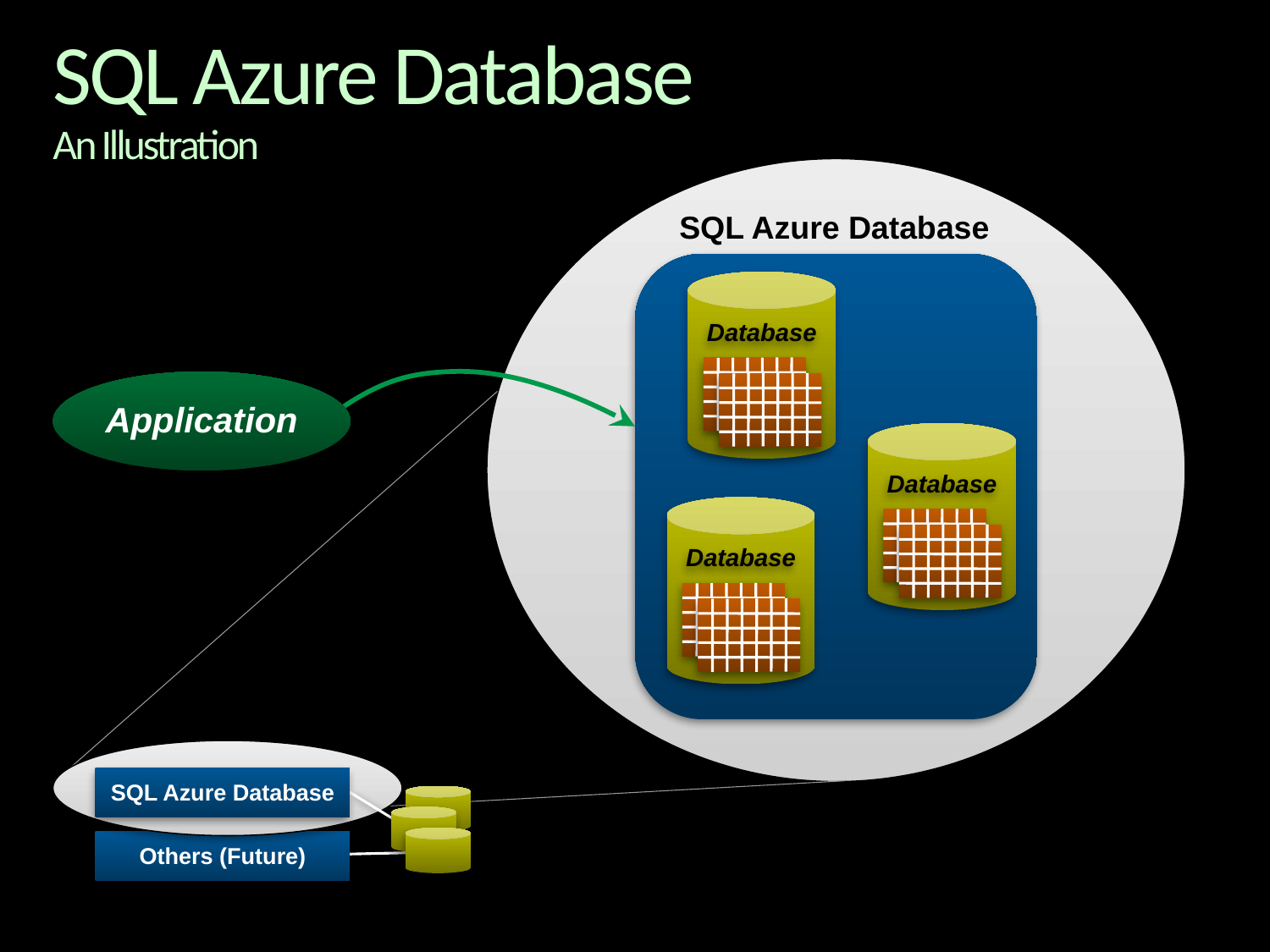

# SQL Azure Database An Illustration

SQL Azure Database

Database

Database

Database

TDS

Application

SQL Azure Database

Others (Future)